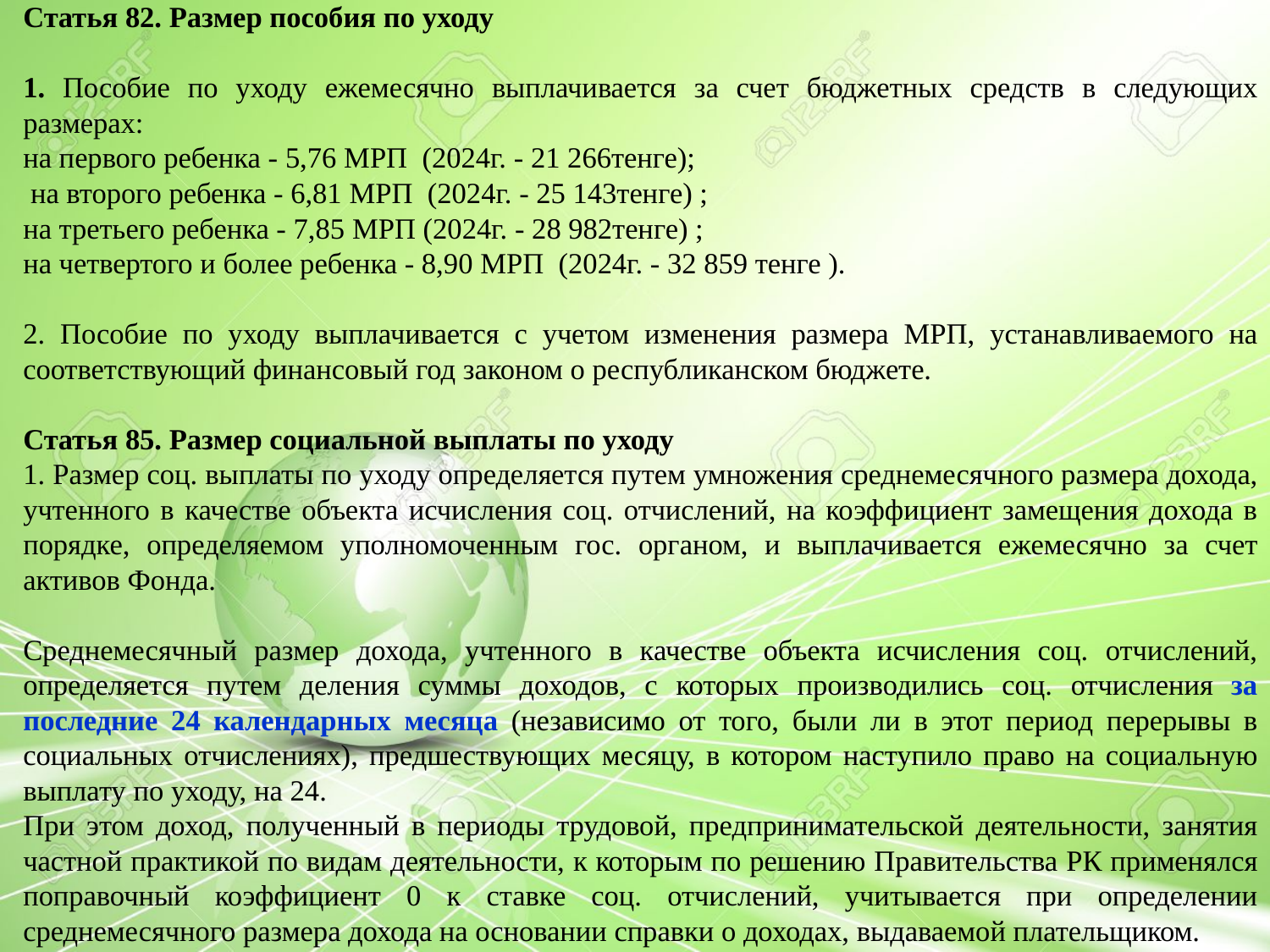

Статья 82. Размер пособия по уходу

1. Пособие по уходу ежемесячно выплачивается за счет бюджетных средств в следующих размерах:
на первого ребенка - 5,76 МРП  (2024г. - 21 266тенге);
 на второго ребенка - 6,81 МРП  (2024г. - 25 143тенге) ;
на третьего ребенка - 7,85 МРП (2024г. - 28 982тенге) ;
на четвертого и более ребенка - 8,90 МРП  (2024г. - 32 859 тенге ).

2. Пособие по уходу выплачивается с учетом изменения размера МРП, устанавливаемого на соответствующий финансовый год законом о республиканском бюджете.

Статья 85. Размер социальной выплаты по уходу
1. Размер соц. выплаты по уходу определяется путем умножения среднемесячного размера дохода, учтенного в качестве объекта исчисления соц. отчислений, на коэффициент замещения дохода в порядке, определяемом уполномоченным гос. органом, и выплачивается ежемесячно за счет активов Фонда.

Среднемесячный размер дохода, учтенного в качестве объекта исчисления соц. отчислений, определяется путем деления суммы доходов, с которых производились соц. отчисления за последние 24 календарных месяца (независимо от того, были ли в этот период перерывы в социальных отчислениях), предшествующих месяцу, в котором наступило право на социальную выплату по уходу, на 24.
При этом доход, полученный в периоды трудовой, предпринимательской деятельности, занятия частной практикой по видам деятельности, к которым по решению Правительства РК применялся поправочный коэффициент 0 к ставке соц. отчислений, учитывается при определении среднемесячного размера дохода на основании справки о доходах, выдаваемой плательщиком.